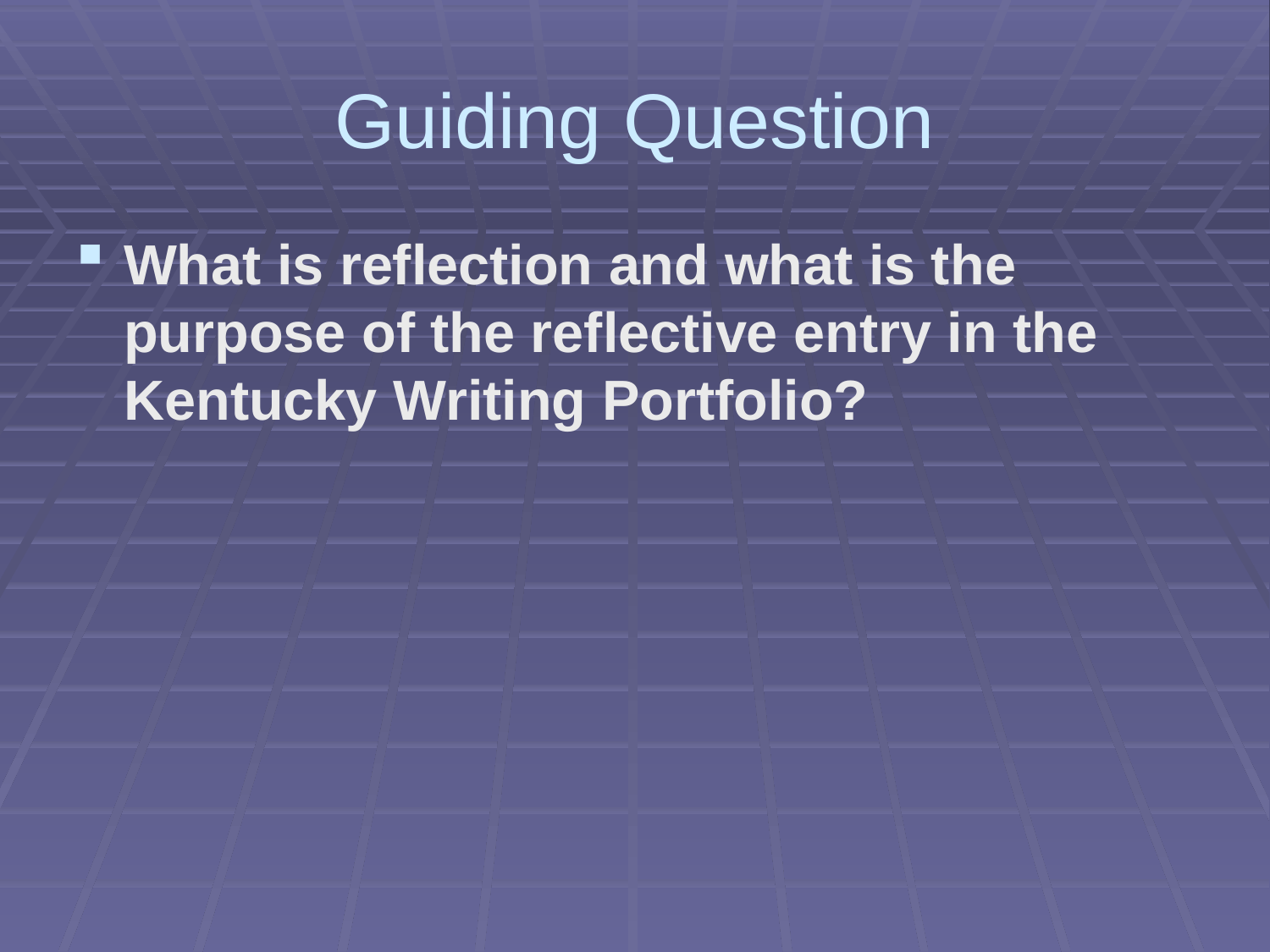

# Guiding Question
What is reflection and what is the purpose of the reflective entry in the Kentucky Writing Portfolio?